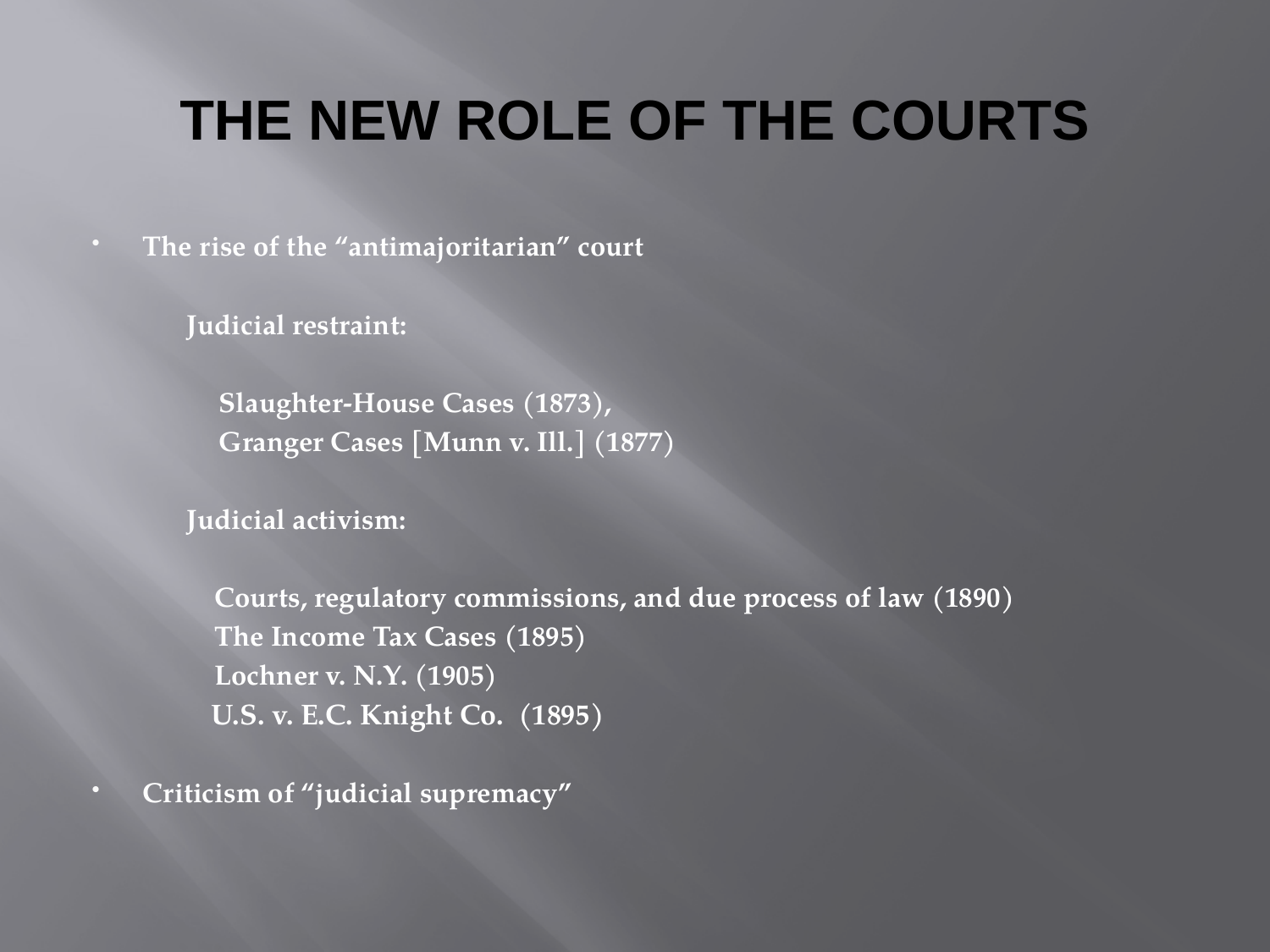

# THE NEW ROLE OF THE COURTS
The rise of the “antimajoritarian” court

Judicial restraint:

Slaughter-House Cases (1873),
Granger Cases [Munn v. Ill.] (1877)

Judicial activism:

	Courts, regulatory commissions, and due process of law (1890)
    The Income Tax Cases (1895)
  	Lochner v. N.Y. (1905)
 	    U.S. v. E.C. Knight Co.  (1895)

Criticism of “judicial supremacy”